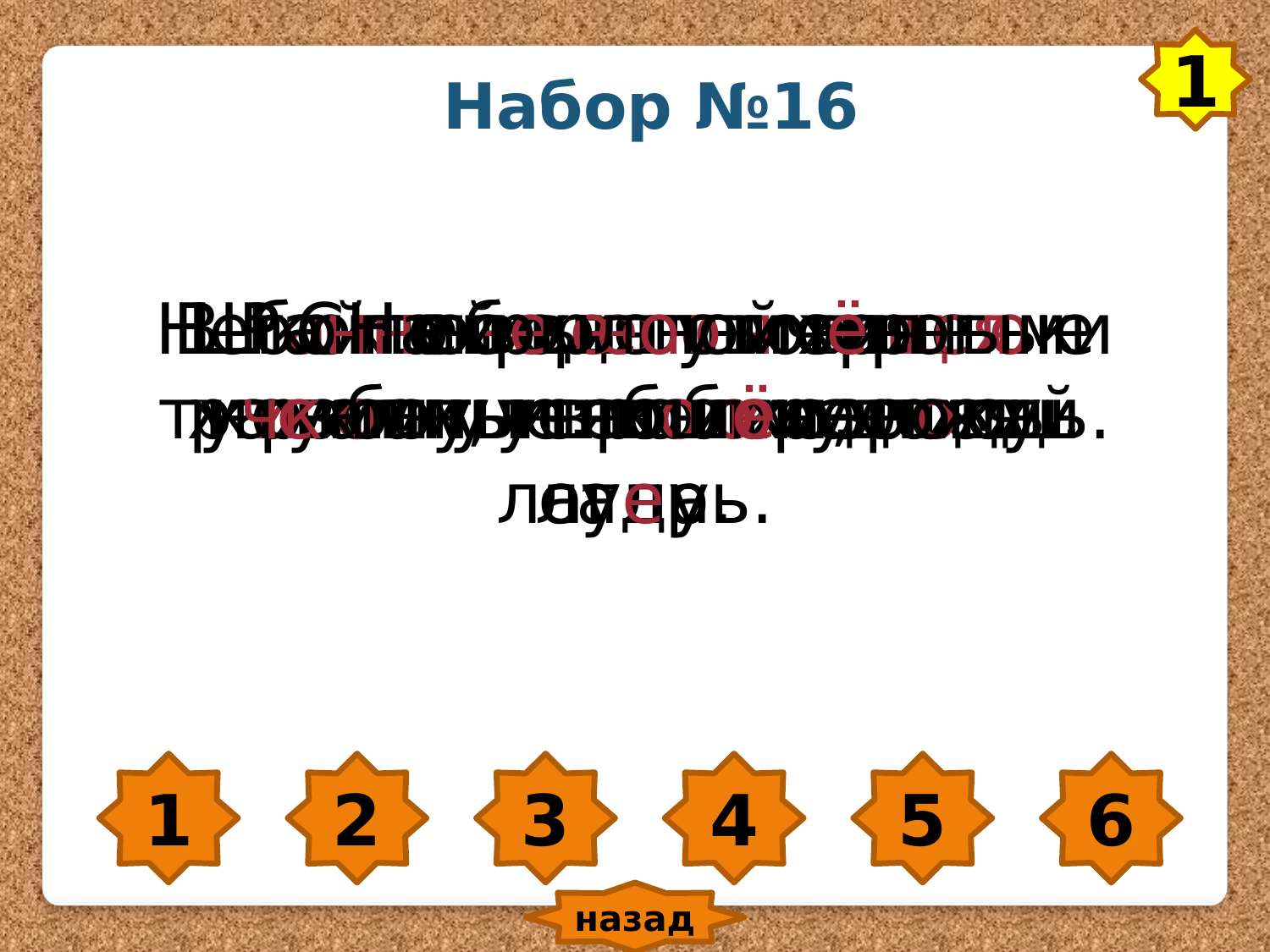

1
Набор №16
В тайге водятся хищные животные: волки, лисы.
Сквозь волнистые туманы пробирается луна.
Школьники готовятся к новому учебному году.
Ранней весной много работы в колхозном саду.
На берегу моря раскинулся пионерский лагерь.
Небо покрылось чёрными тучками, и пошёл дождь.
1
2
3
4
5
6
назад